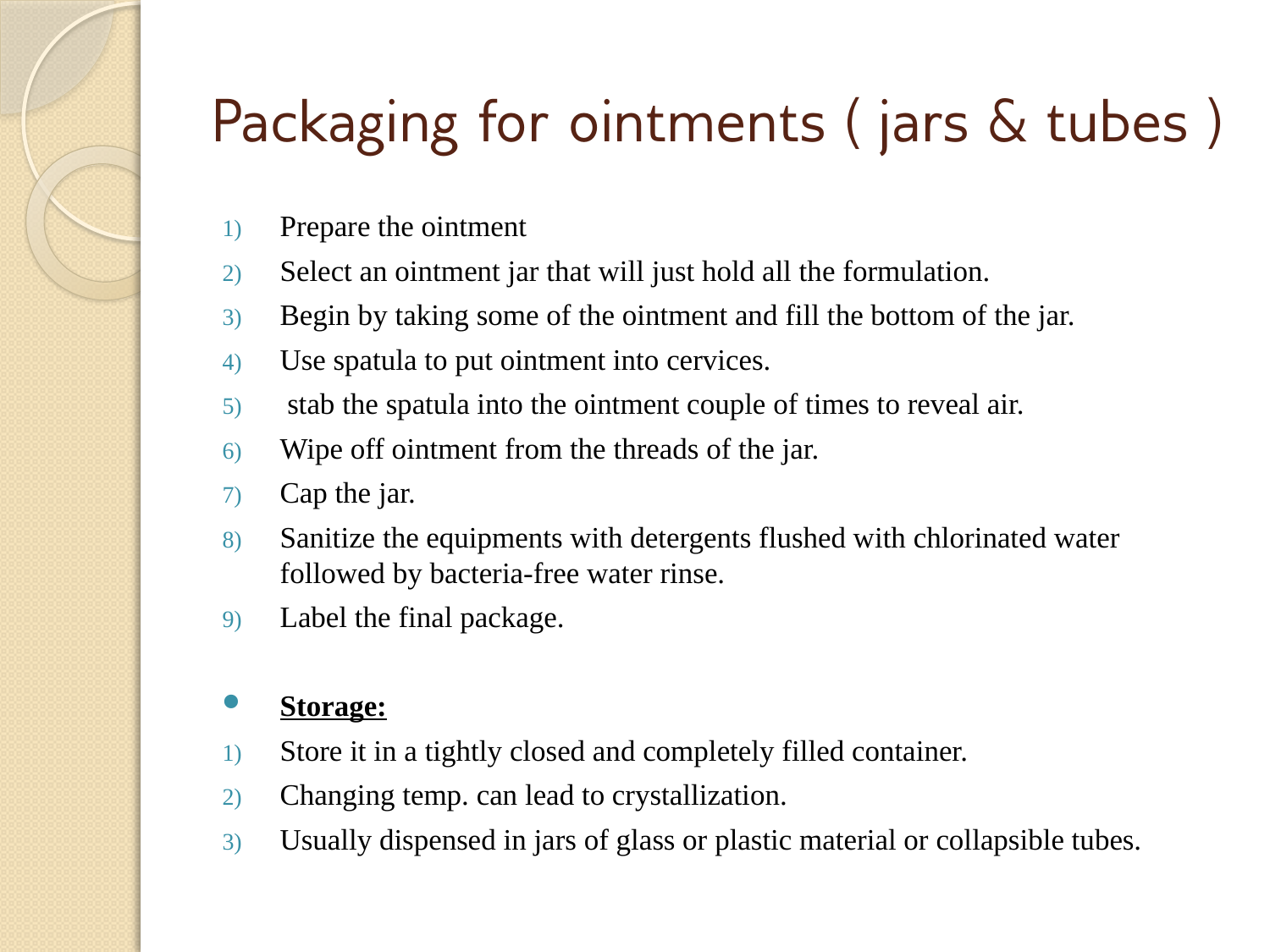

# Packaging for ointments ( jars & tubes )
Prepare the ointment
Select an ointment jar that will just hold all the formulation.
Begin by taking some of the ointment and fill the bottom of the jar.
Use spatula to put ointment into cervices.
 stab the spatula into the ointment couple of times to reveal air.
Wipe off ointment from the threads of the jar.
Cap the jar.
Sanitize the equipments with detergents flushed with chlorinated water followed by bacteria-free water rinse.
Label the final package.

Storage:
Store it in a tightly closed and completely filled container.
Changing temp. can lead to crystallization.
Usually dispensed in jars of glass or plastic material or collapsible tubes.